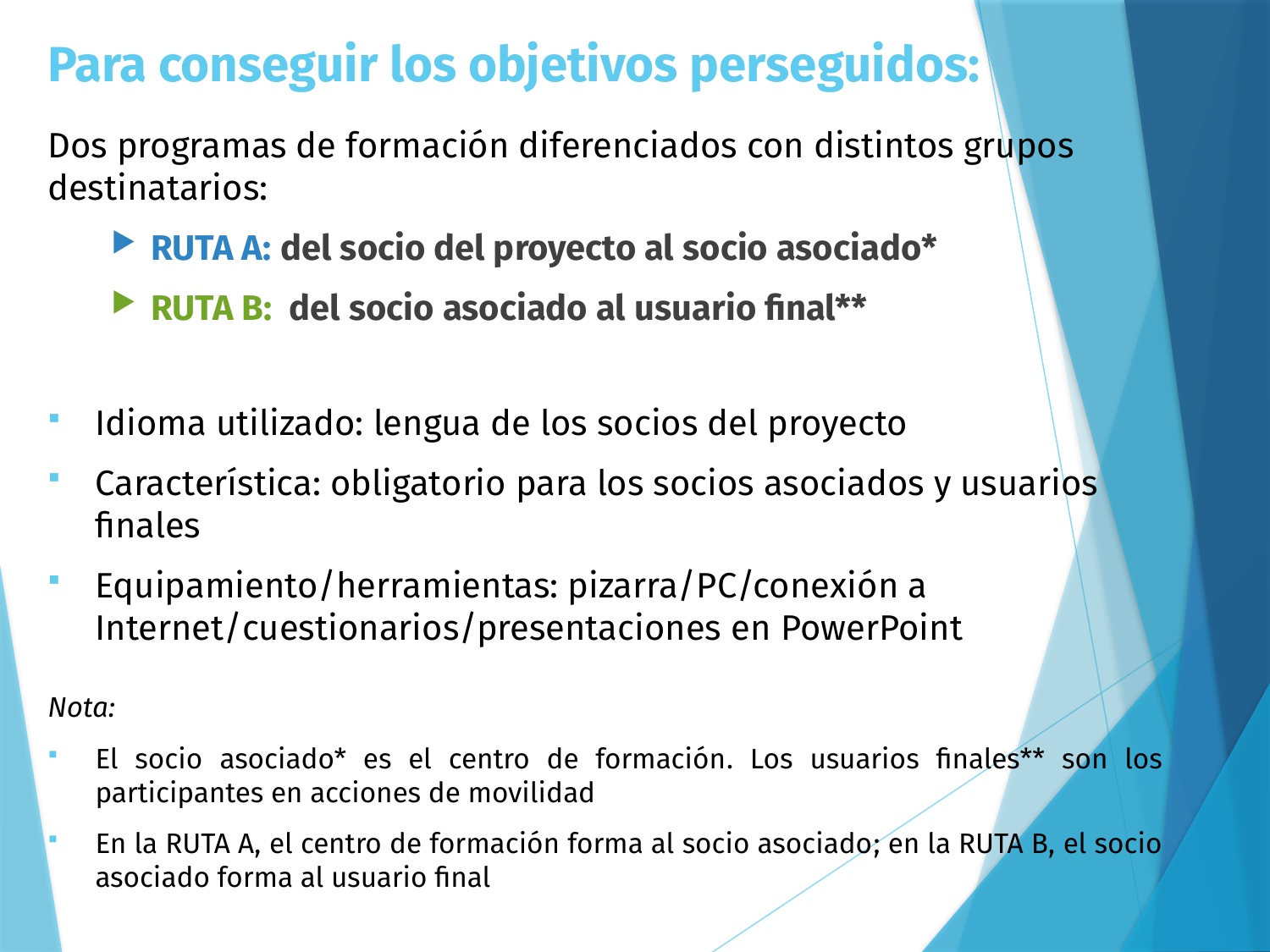

Para conseguir los objetivos perseguidos:
Dos programas de formación diferenciados con distintos grupos destinatarios:
RUTA A: del socio del proyecto al socio asociado*
RUTA B:  del socio asociado al usuario final**

Idioma utilizado: lengua de los socios del proyecto
Característica: obligatorio para los socios asociados y usuarios finales
Equipamiento/herramientas: pizarra/PC/conexión a Internet/cuestionarios/presentaciones en PowerPoint

Nota:
El socio asociado* es el centro de formación. Los usuarios finales** son los participantes en acciones de movilidad
En la RUTA A, el centro de formación forma al socio asociado; en la RUTA B, el socio asociado forma al usuario final